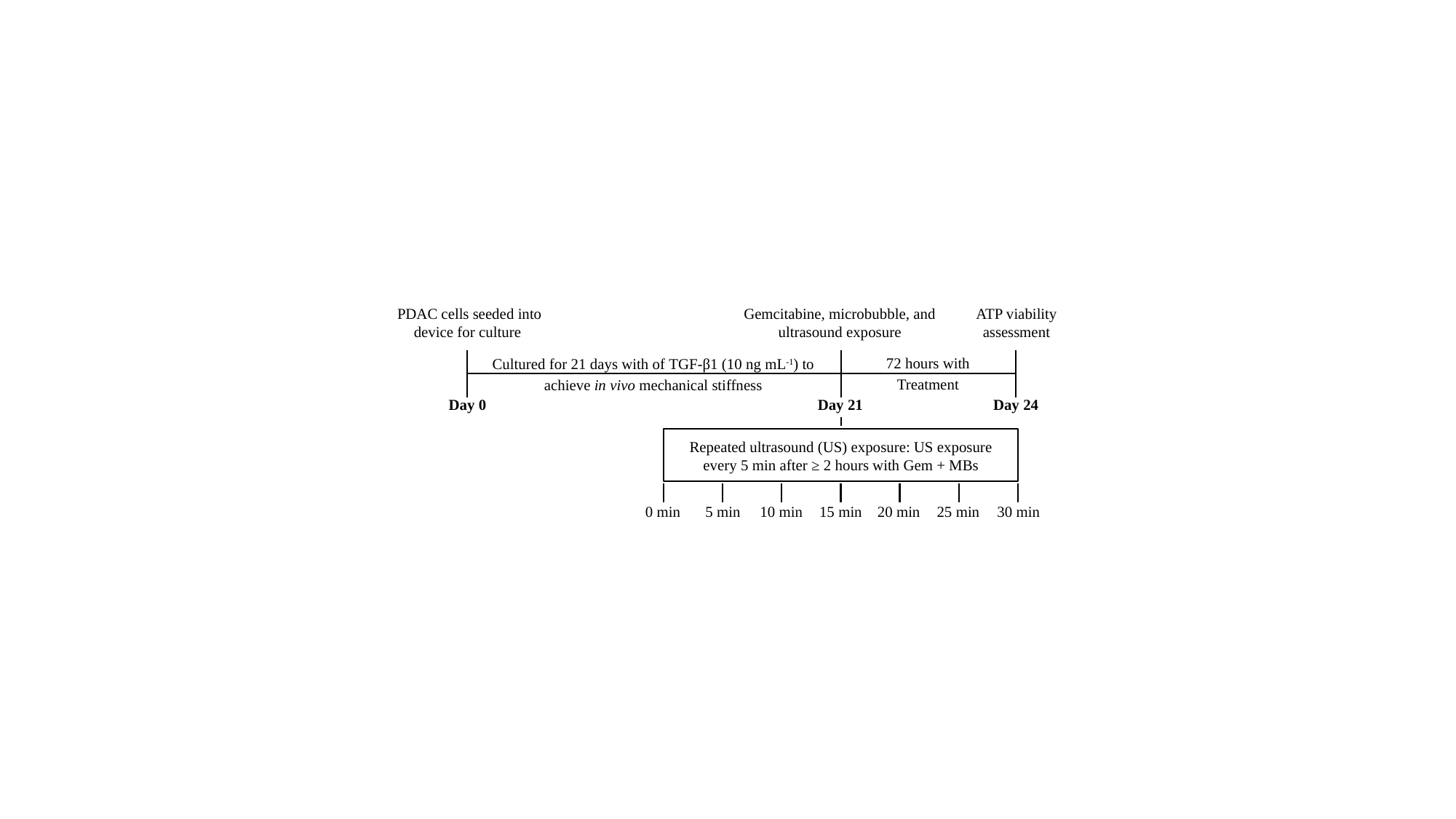

PDAC cells seeded into device for culture
Gemcitabine, microbubble, and ultrasound exposure
ATP viability assessment
Cultured for 21 days with of TGF-β1 (10 ng mL-1) to achieve in vivo mechanical stiffness
72 hours with Treatment
Day 0
Day 21
Day 24
Repeated ultrasound (US) exposure: US exposure every 5 min after ≥ 2 hours with Gem + MBs
0 min
10 min
15 min
20 min
25 min
30 min
5 min